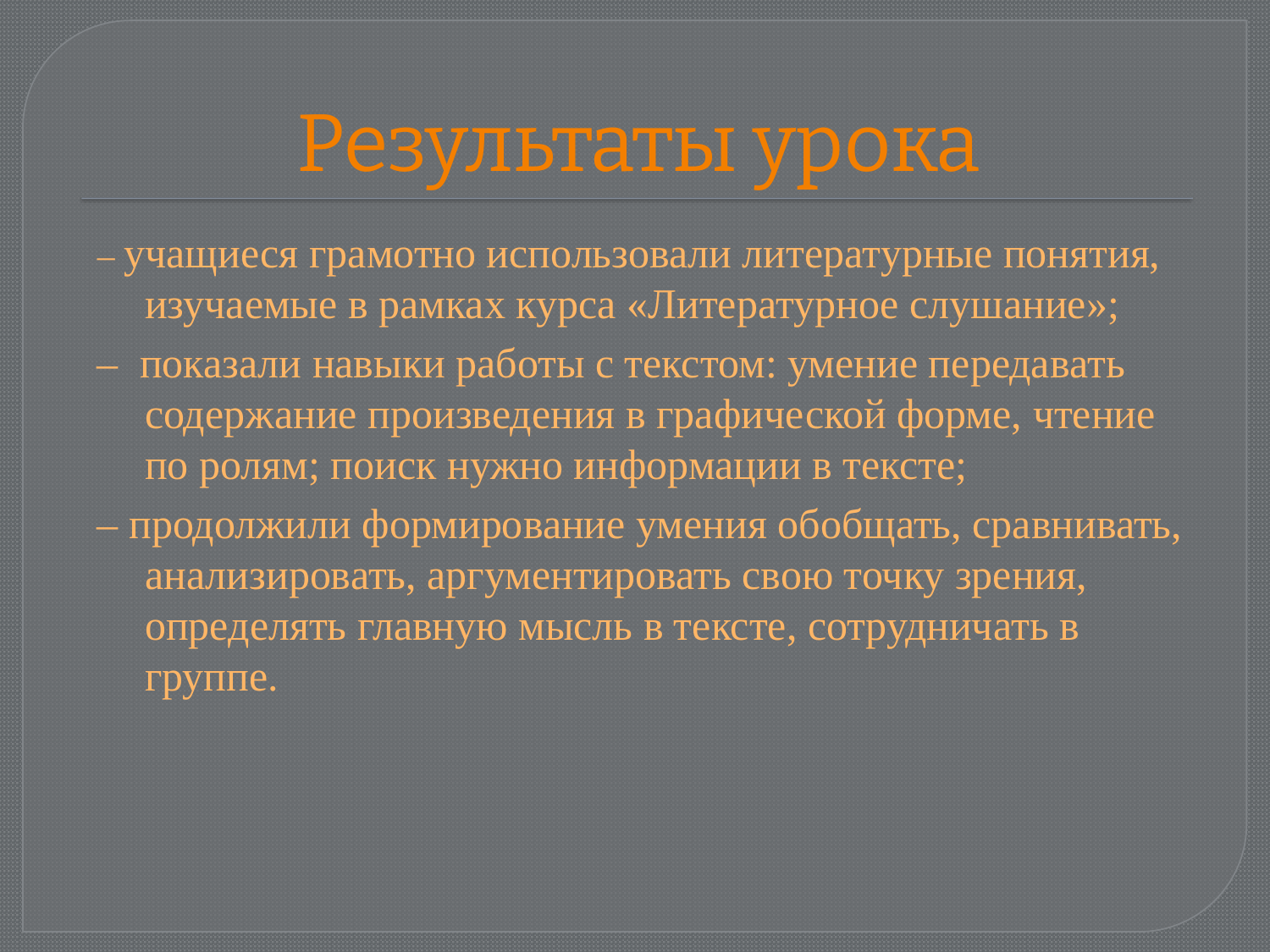

# Результаты урока
‒ учащиеся грамотно использовали литературные понятия, изучаемые в рамках курса «Литературное слушание»;
‒  показали навыки работы с текстом: умение передавать содержание произведения в графической форме, чтение по ролям; поиск нужно информации в тексте;
‒ продолжили формирование умения обобщать, сравнивать, анализировать, аргументировать свою точку зрения, определять главную мысль в тексте, сотрудничать в группе.